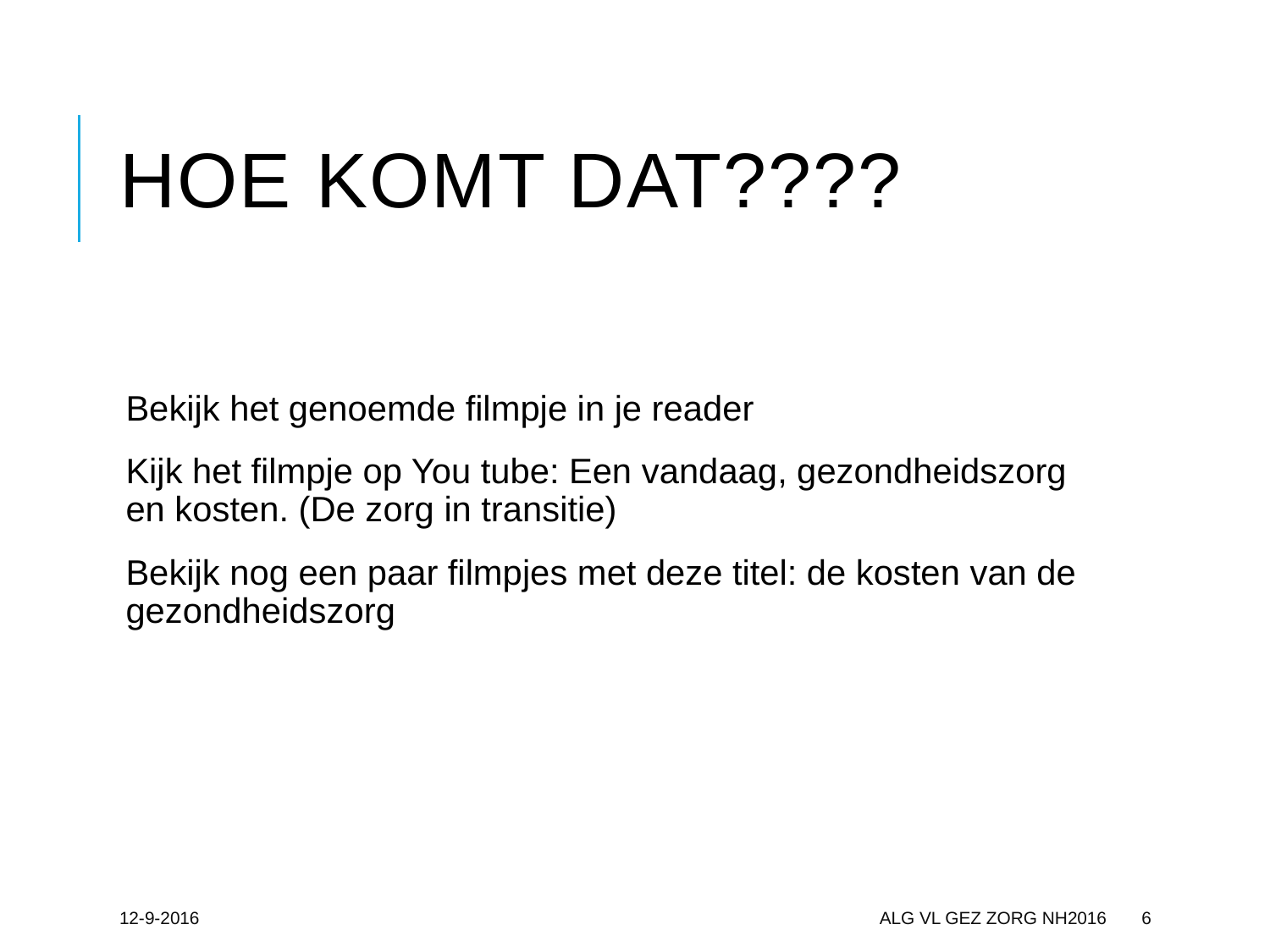

# Hoe komt dat????

Bekijk het genoemde filmpje in je reader
Kijk het filmpje op You tube: Een vandaag, gezondheidszorg en kosten. (De zorg in transitie)
Bekijk nog een paar filmpjes met deze titel: de kosten van de gezondheidszorg
12-9-2016
Alg VL gez zorg NH2016
6